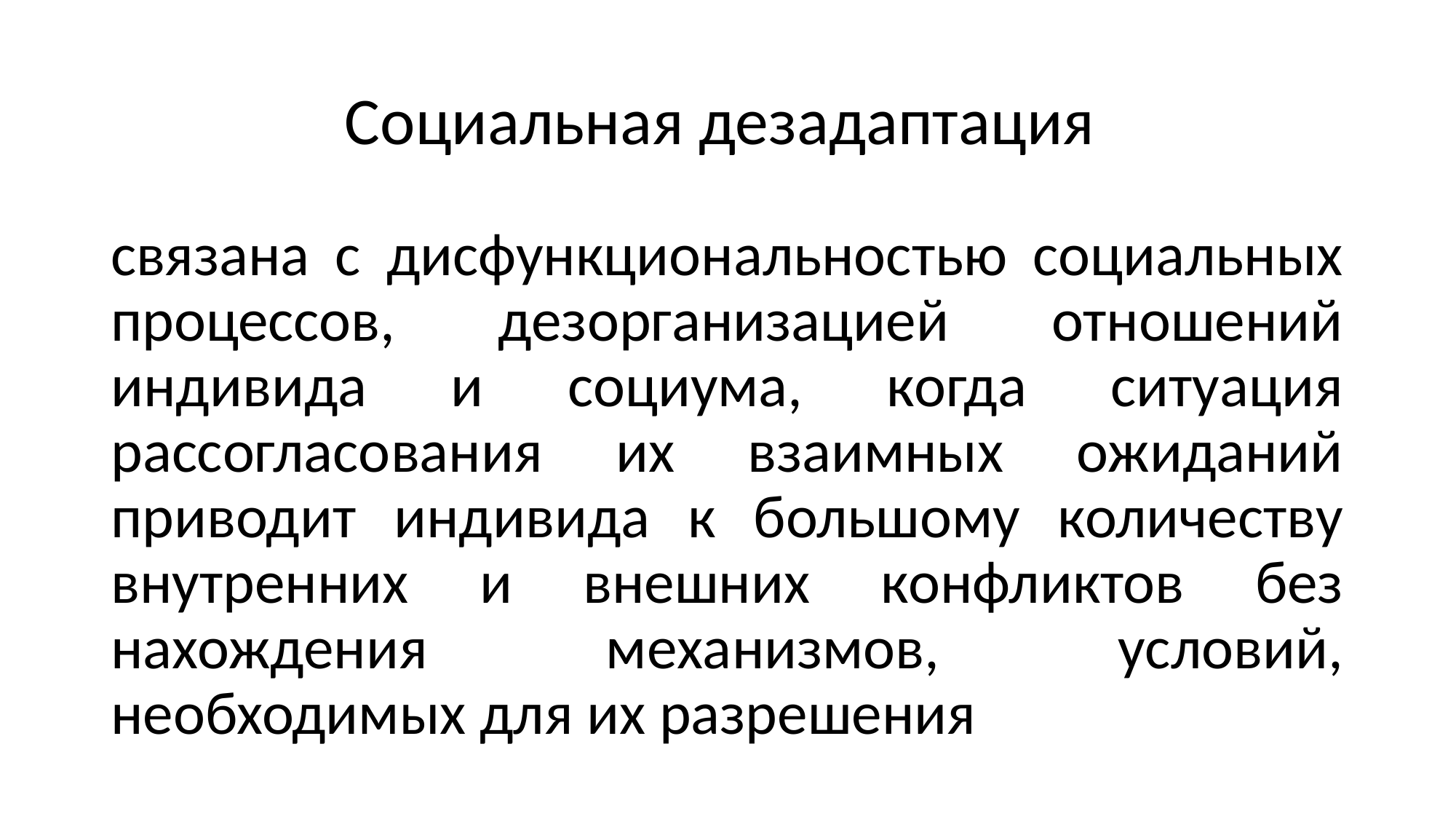

# Социальная дезадаптация
связана с дисфункциональностью социальных процессов, дезорганизацией отношений индивида и социума, когда ситуация рассогласования их взаимных ожиданий приводит индивида к большому количеству внутренних и внешних конфликтов без нахождения механизмов, условий, необходимых для их разрешения